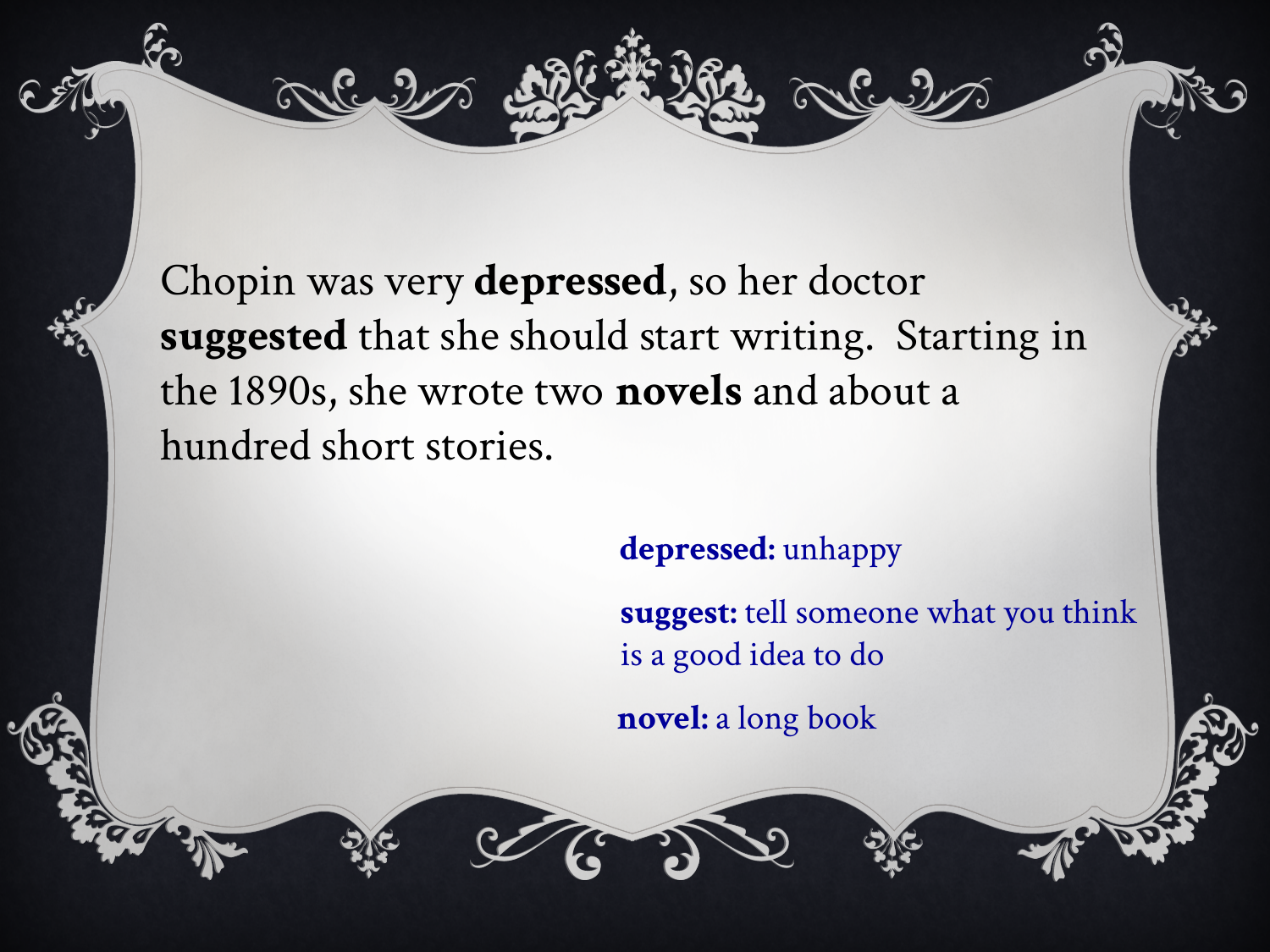

Chopin was very depressed, so her doctor suggested that she should start writing.  Starting in the 1890s, she wrote two novels and about a hundred short stories.
depressed: unhappy
suggest: tell someone what you think
is a good idea to do
novel: a long book